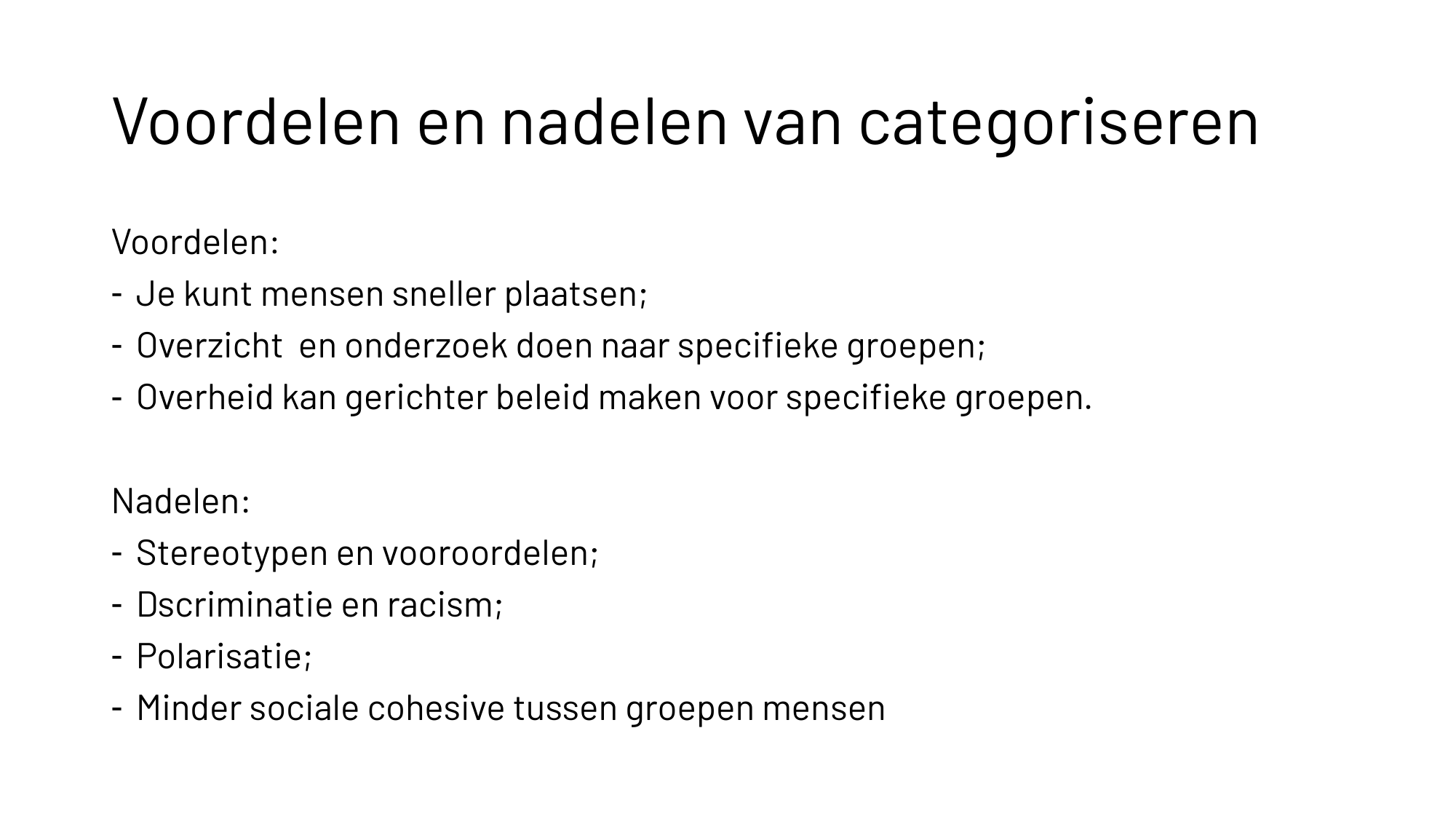

# Voordelen en nadelen van categoriseren
Voordelen:
Je kunt mensen sneller plaatsen;
Overzicht  en onderzoek doen naar specifieke groepen;
Overheid kan gerichter beleid maken voor specifieke groepen.

Nadelen:
Stereotypen en vooroordelen;
Dscriminatie en racism;
Polarisatie;
Minder sociale cohesive tussen groepen mensen